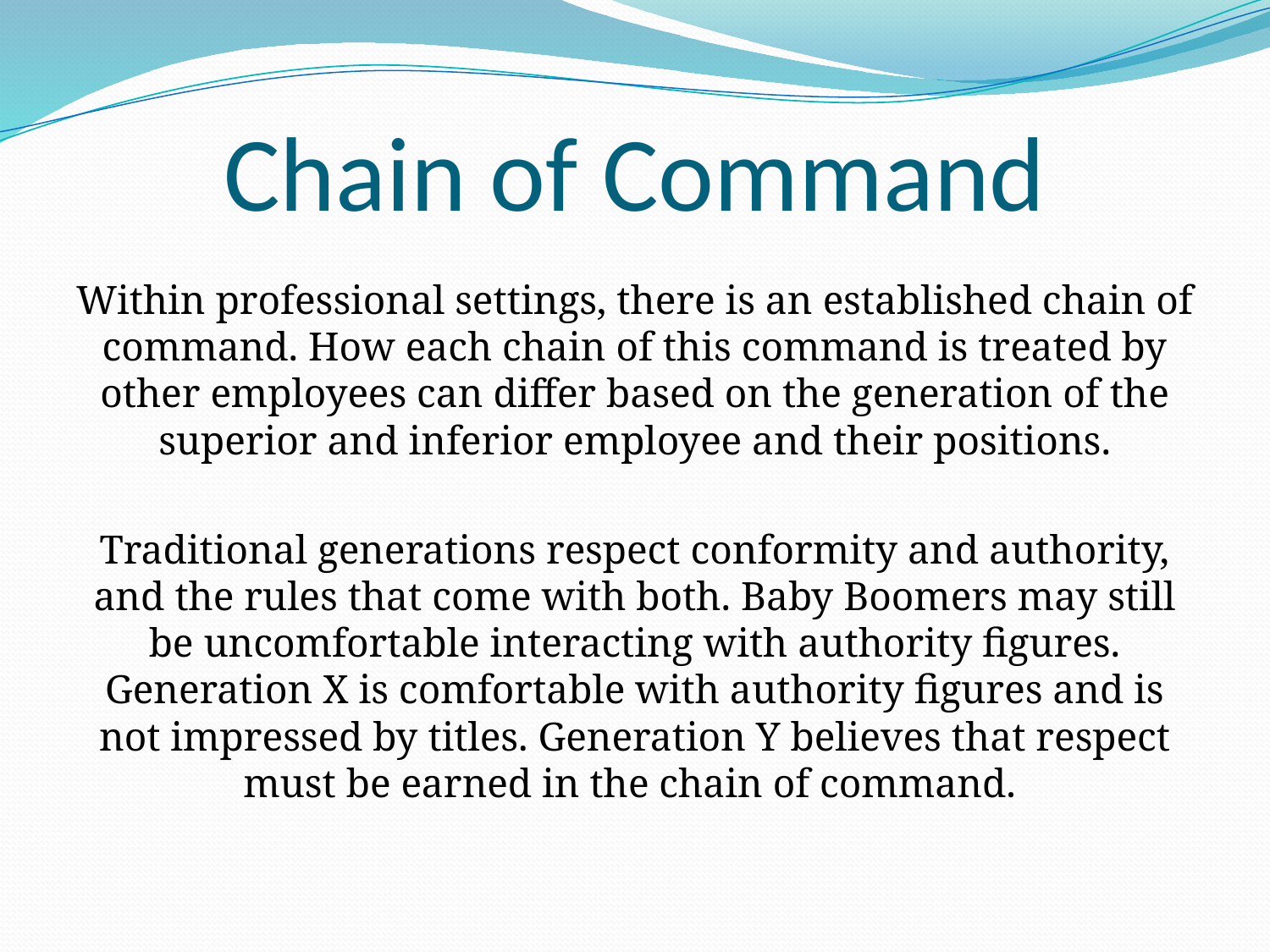

# Chain of Command
Within professional settings, there is an established chain of command. How each chain of this command is treated by other employees can differ based on the generation of the superior and inferior employee and their positions.

Traditional generations respect conformity and authority, and the rules that come with both. Baby Boomers may still be uncomfortable interacting with authority figures. Generation X is comfortable with authority figures and is not impressed by titles. Generation Y believes that respect must be earned in the chain of command.